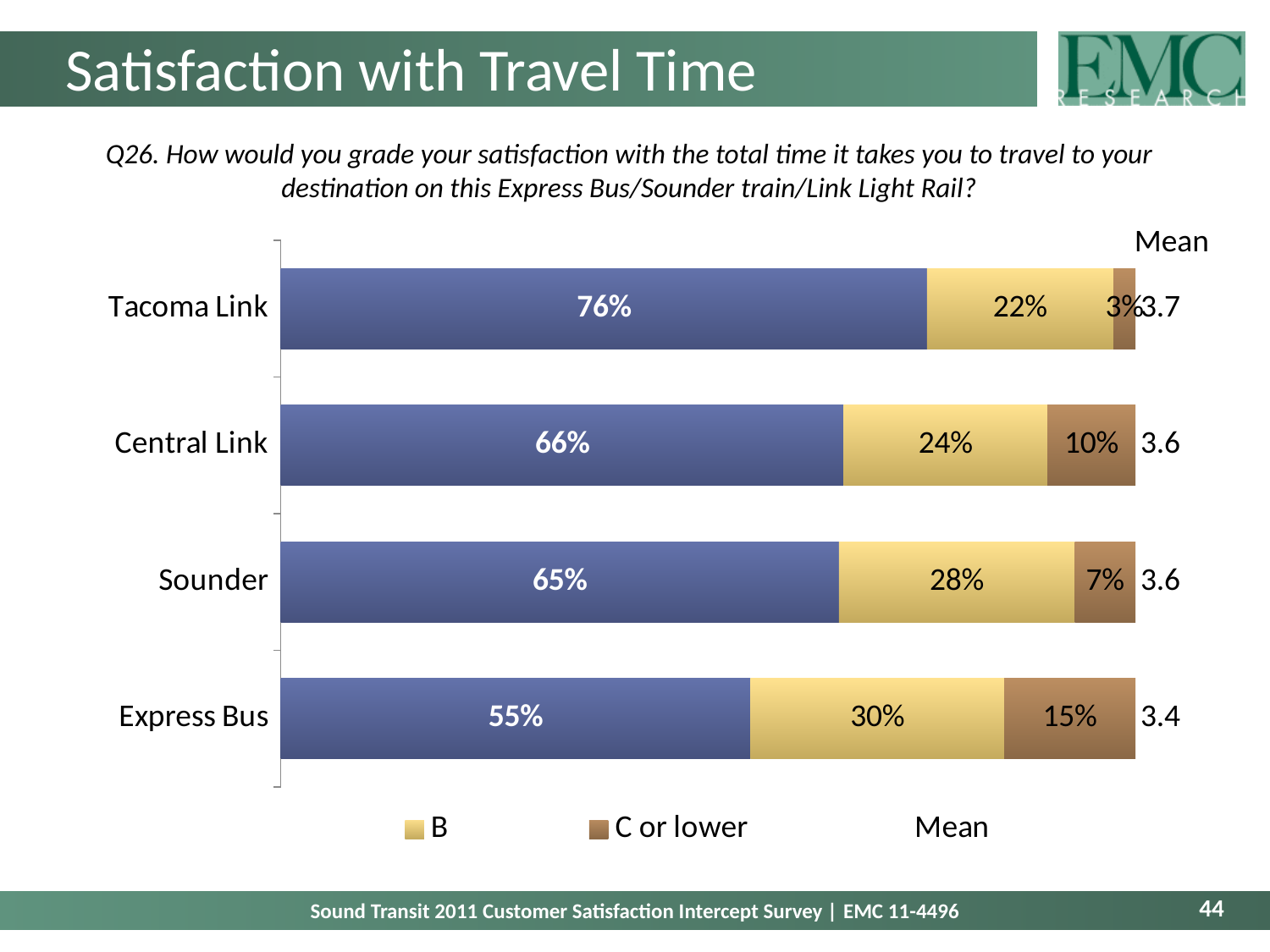

# Satisfaction with Travel Time
Q26. How would you grade your satisfaction with the total time it takes you to travel to your destination on this Express Bus/Sounder train/Link Light Rail?
Mean

### Chart

| Category | A | B | C or lower | Mean |
|---|---|---|---|---|
| Tacoma Link | 0.755998097285746 | 0.2182240205246671 | 0.025777882189587206 | 3.7302202150961588 |
| Central Link | 0.6584762182821966 | 0.2384598030168146 | 0.10306397870098867 | 3.576934690009748 |
| Sounder | 0.6530278787022563 | 0.27587419503957666 | 0.07109792625816863 | 3.5774695143584396 |
| Express Bus | 0.5495049504950457 | 0.29702970297029496 | 0.15346534653465255 | 3.399497487437171 |